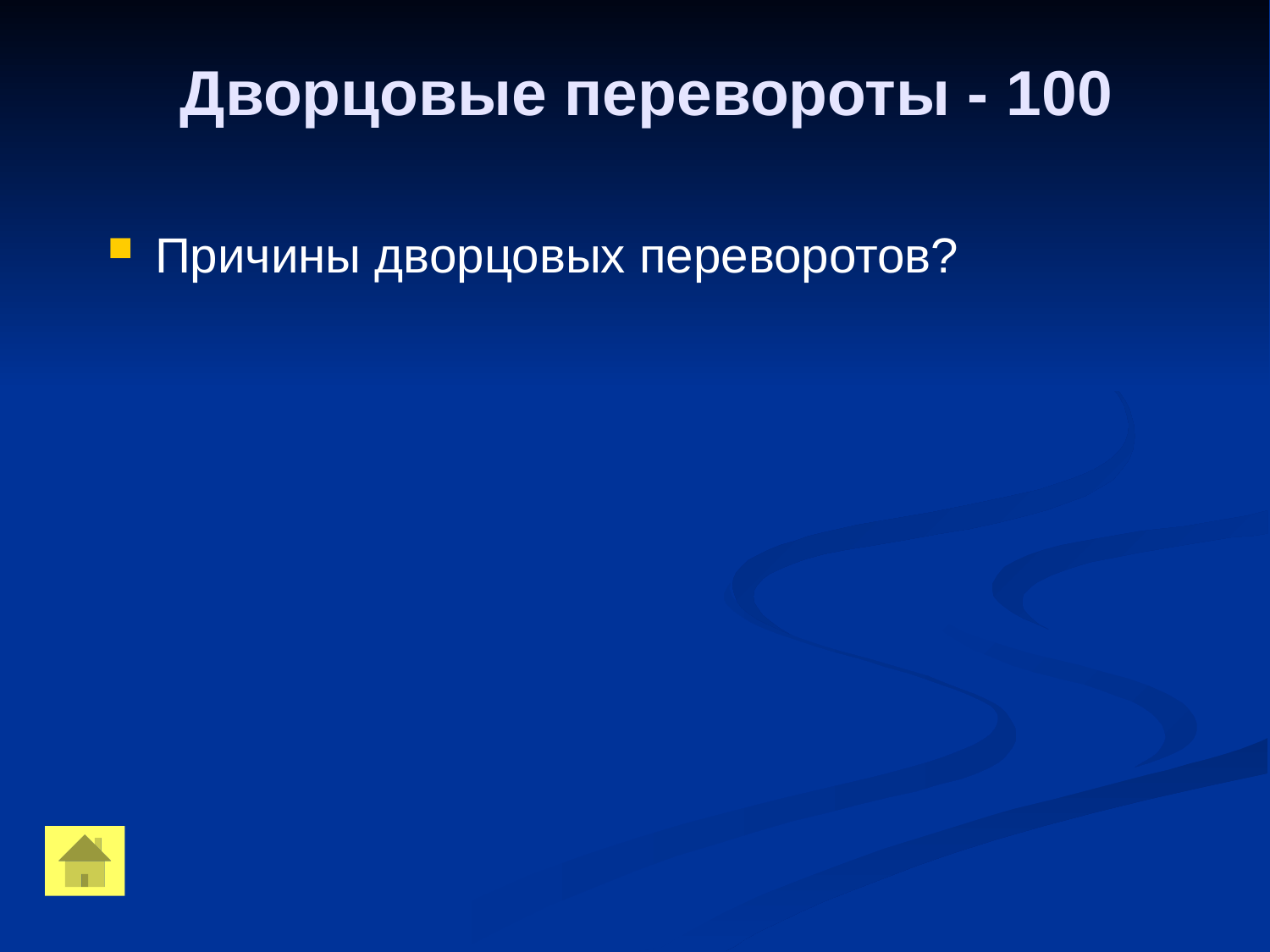

Дворцовые перевороты - 100
Причины дворцовых переворотов?